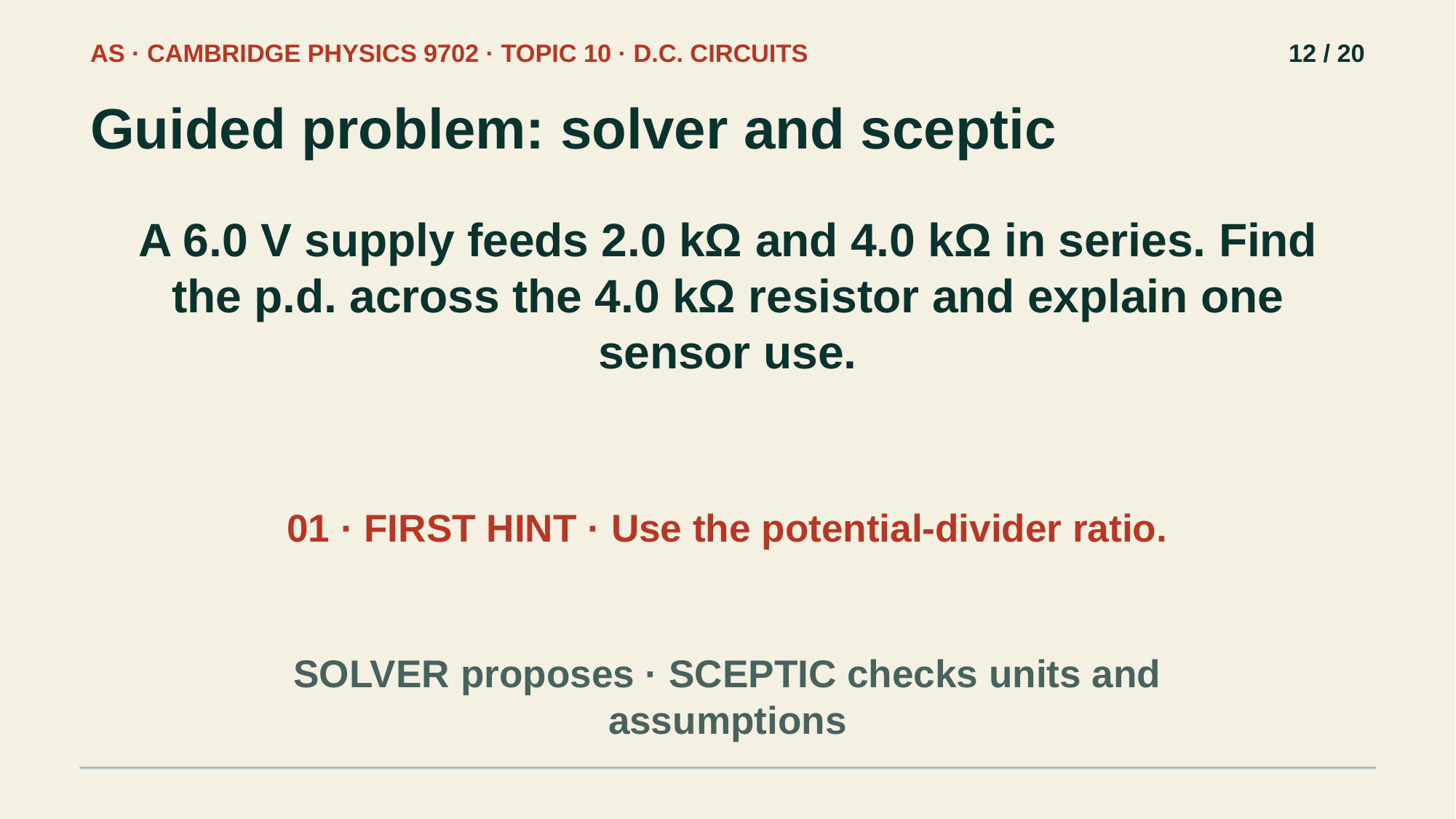

AS · CAMBRIDGE PHYSICS 9702 · TOPIC 10 · D.C. CIRCUITS
12 / 20
Guided problem: solver and sceptic
A 6.0 V supply feeds 2.0 kΩ and 4.0 kΩ in series. Find the p.d. across the 4.0 kΩ resistor and explain one sensor use.
01 · FIRST HINT · Use the potential-divider ratio.
SOLVER proposes · SCEPTIC checks units and assumptions